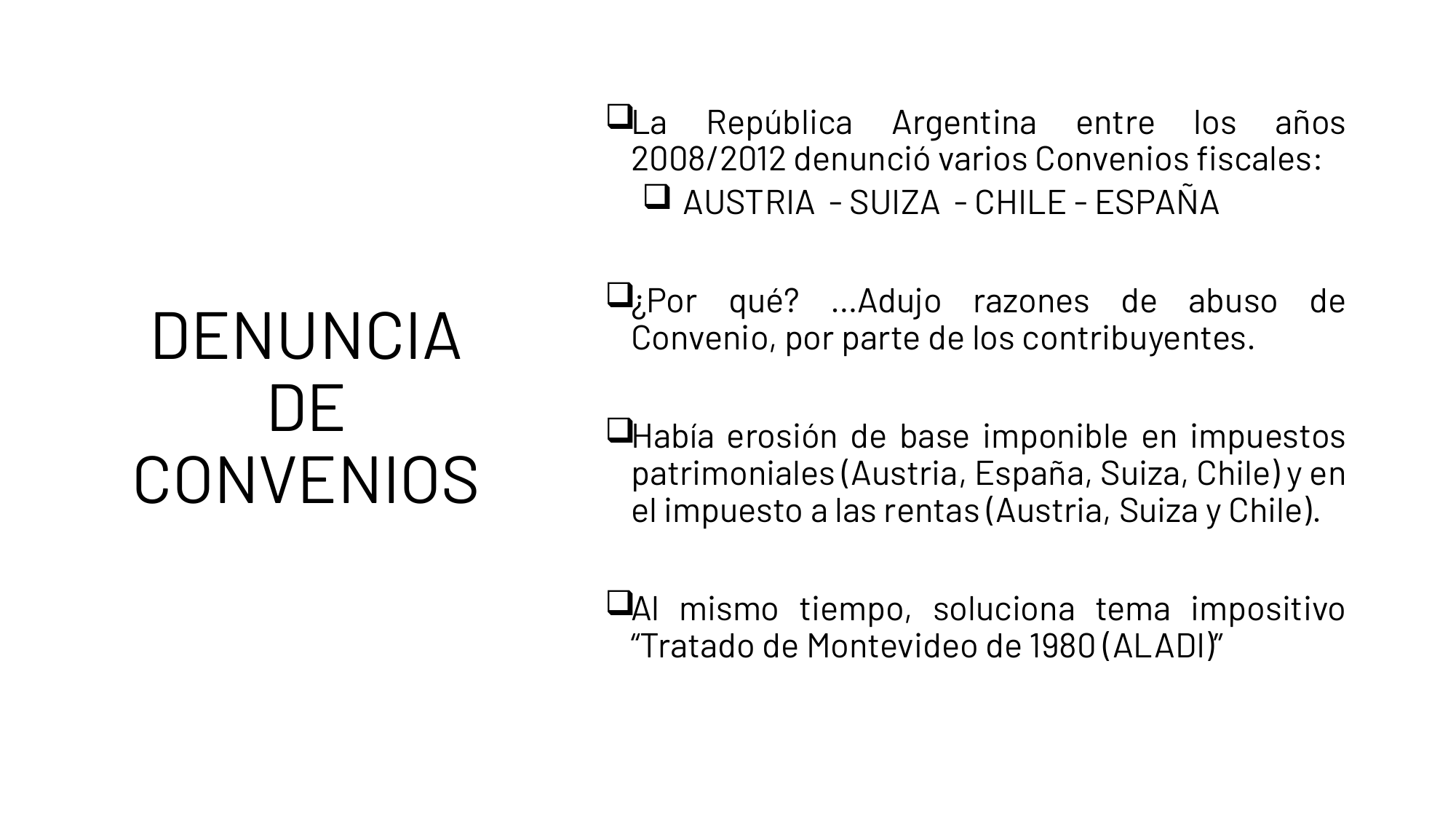

La República Argentina entre los años 2008/2012 denunció varios Convenios fiscales:
AUSTRIA  - SUIZA  - CHILE - ESPAÑA

¿Por qué? …Adujo razones de abuso de Convenio, por parte de los contribuyentes.

Había erosión de base imponible en impuestos patrimoniales (Austria, España, Suiza, Chile) y en el impuesto a las rentas (Austria, Suiza y Chile).

Al mismo tiempo, soluciona tema impositivo “Tratado de Montevideo de 1980 (ALADI)”

# DENUNCIA DE CONVENIOS